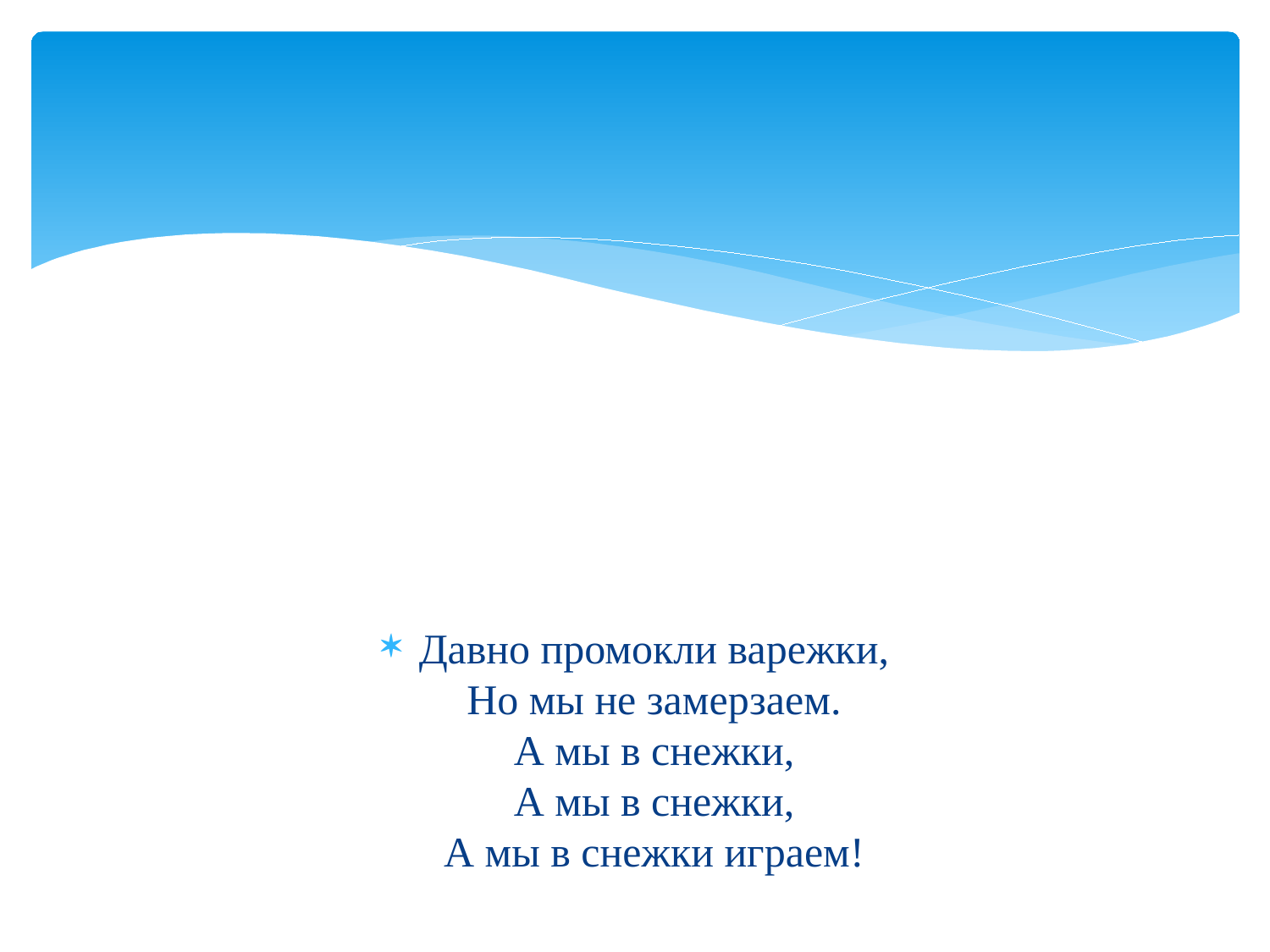

#

Давно промокли варежки,
Но мы не замерзаем.
А мы в снежки,
А мы в снежки,
А мы в снежки играем!